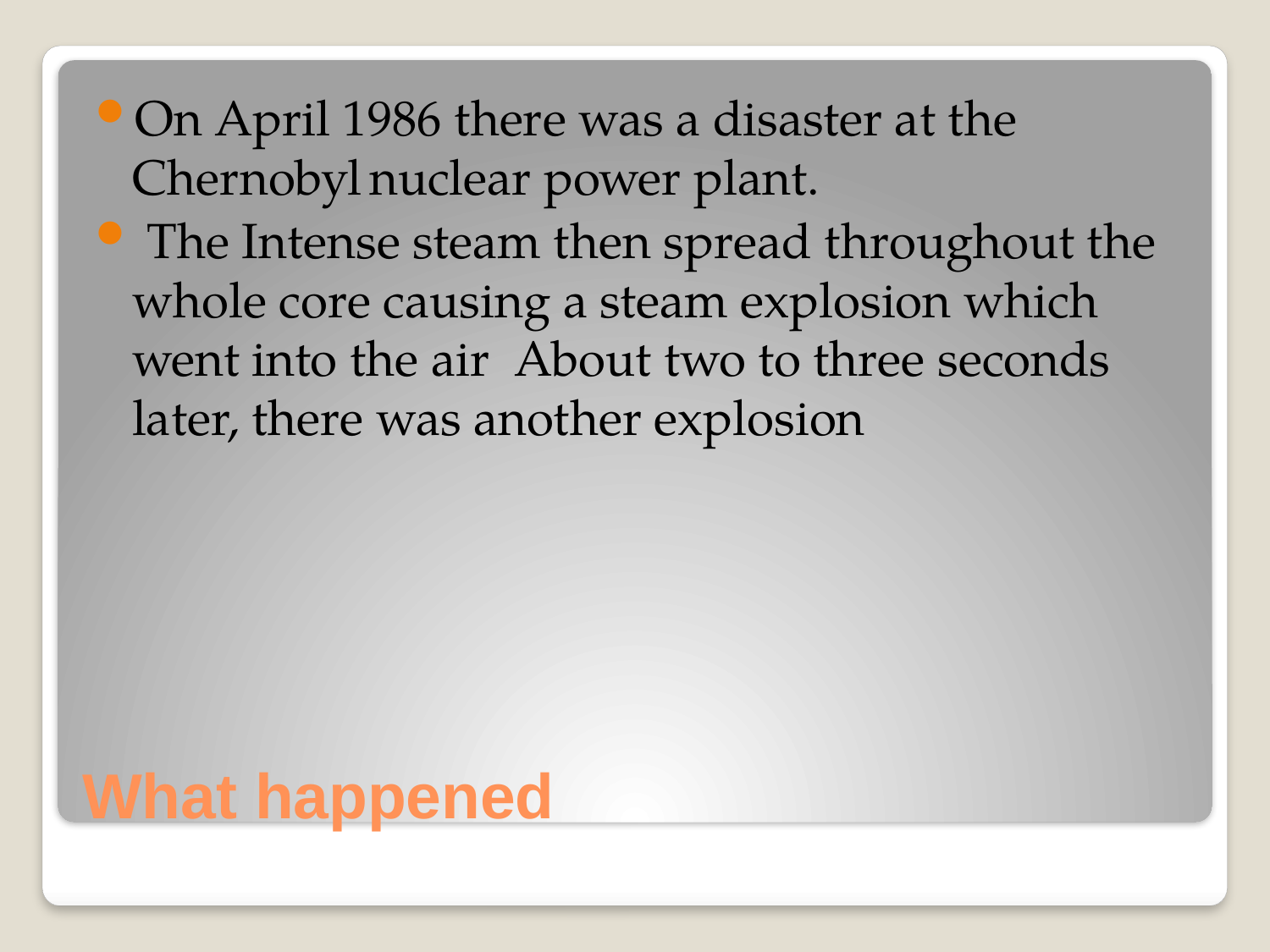

On April 1986 there was a disaster at the Chernobyl nuclear power plant.
 The Intense steam then spread throughout the whole core causing a steam explosion which went into the air  About two to three seconds later, there was another explosion
# What happened